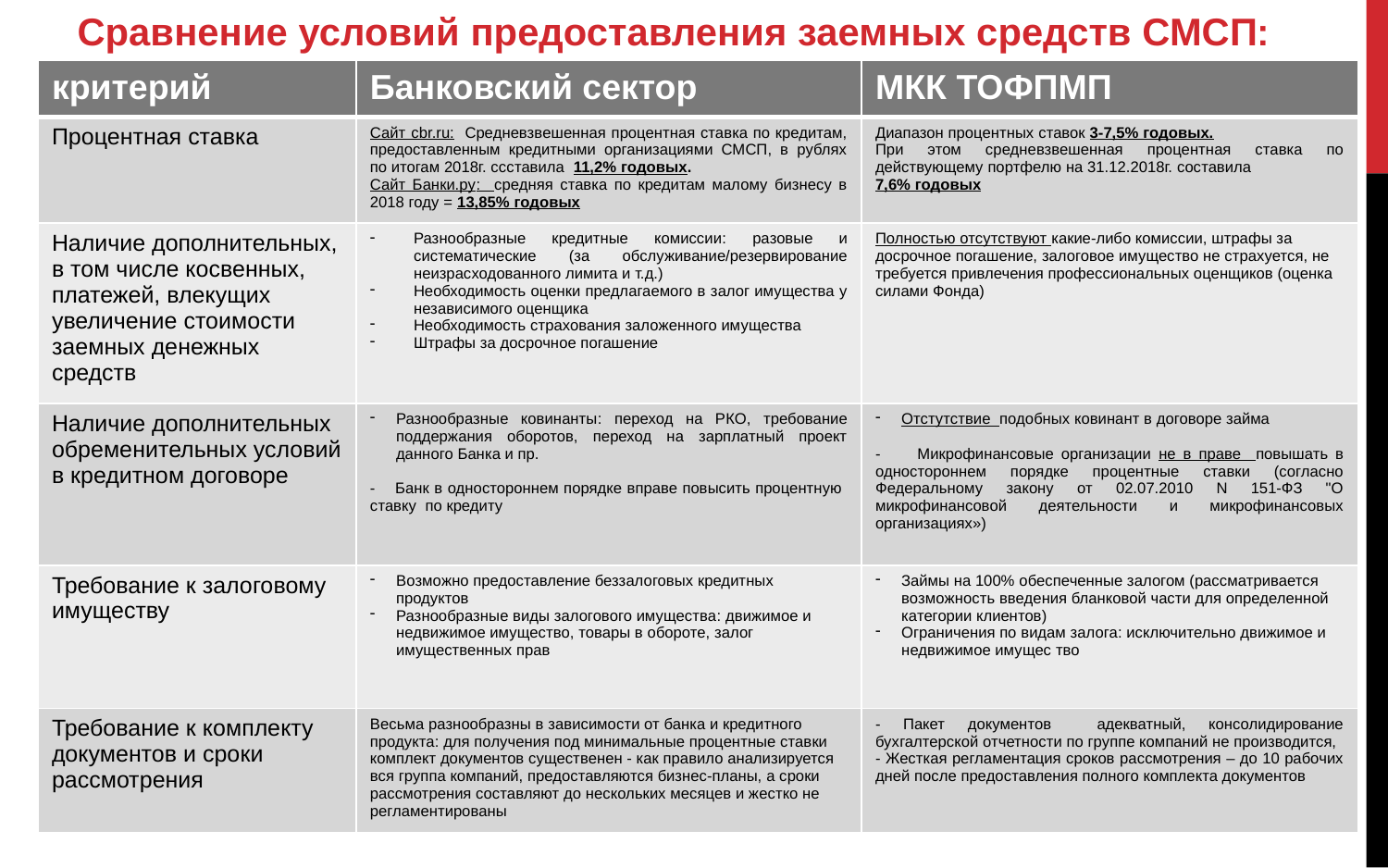

Сравнение условий предоставления заемных средств СМСП:
| критерий | Банковский сектор | МКК ТОФПМП |
| --- | --- | --- |
| Процентная ставка | Сайт cbr.ru: Средневзвешенная процентная ставка по кредитам, предоставленным кредитными организациями СМСП, в рублях по итогам 2018г. ссставила 11,2% годовых. Сайт Банки.ру: средняя ставка по кредитам малому бизнесу в 2018 году = 13,85% годовых | Диапазон процентных ставок 3-7,5% годовых. При этом средневзвешенная процентная ставка по действующему портфелю на 31.12.2018г. составила 7,6% годовых |
| Наличие дополнительных, в том числе косвенных, платежей, влекущих увеличение стоимости заемных денежных средств | Разнообразные кредитные комиссии: разовые и систематические (за обслуживание/резервирование неизрасходованного лимита и т.д.) Необходимость оценки предлагаемого в залог имущества у независимого оценщика Необходимость страхования заложенного имущества Штрафы за досрочное погашение | Полностью отсутствуют какие-либо комиссии, штрафы за досрочное погашение, залоговое имущество не страхуется, не требуется привлечения профессиональных оценщиков (оценка силами Фонда) |
| Наличие дополнительных обременительных условий в кредитном договоре | Разнообразные ковинанты: переход на РКО, требование поддержания оборотов, переход на зарплатный проект данного Банка и пр. - Банк в одностороннем порядке вправе повысить процентную ставку по кредиту | Отстутствие подобных ковинант в договоре займа - Микрофинансовые организации не в праве повышать в одностороннем порядке процентные ставки (согласно Федеральному закону от 02.07.2010 N 151-ФЗ "О микрофинансовой деятельности и микрофинансовых организациях») |
| Требование к залоговому имуществу | Возможно предоставление беззалоговых кредитных продуктов Разнообразные виды залогового имущества: движимое и недвижимое имущество, товары в обороте, залог имущественных прав | Займы на 100% обеспеченные залогом (рассматривается возможность введения бланковой части для определенной категории клиентов) Ограничения по видам залога: исключительно движимое и недвижимое имущес тво |
| Требование к комплекту документов и сроки рассмотрения | Весьма разнообразны в зависимости от банка и кредитного продукта: для получения под минимальные процентные ставки комплект документов существенен - как правило анализируется вся группа компаний, предоставляются бизнес-планы, а сроки рассмотрения составляют до нескольких месяцев и жестко не регламентированы | - Пакет документов адекватный, консолидирование бухгалтерской отчетности по группе компаний не производится, - Жесткая регламентация сроков рассмотрения – до 10 рабочих дней после предоставления полного комплекта документов |